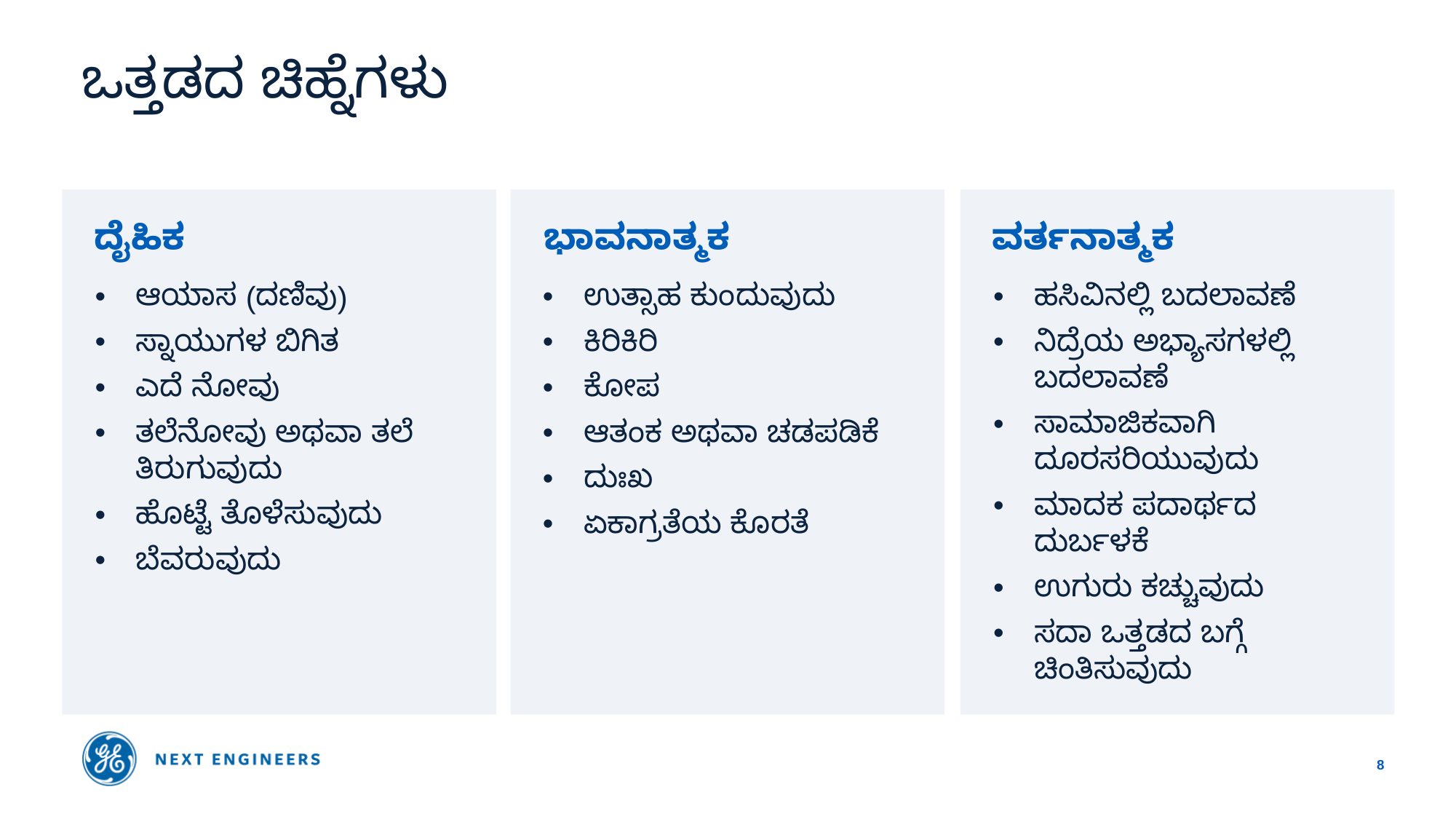

# ಒತ್ತಡದ ಚಿಹ್ನೆಗಳು
ದೈಹಿಕ

ಭಾವನಾತ್ಮಕ
ವರ್ತನಾತ್ಮಕ

ಆಯಾಸ (ದಣಿವು)
ಸ್ನಾಯುಗಳ ಬಿಗಿತ
ಎದೆ ನೋವು
ತಲೆನೋವು ಅಥವಾ ತಲೆ ತಿರುಗುವುದು
ಹೊಟ್ಟೆ ತೊಳೆಸುವುದು
ಬೆವರುವುದು

ಉತ್ಸಾಹ ಕುಂದುವುದು
ಕಿರಿಕಿರಿ
ಕೋಪ
ಆತಂಕ ಅಥವಾ ಚಡಪಡಿಕೆ
ದುಃಖ
ಏಕಾಗ್ರತೆಯ ಕೊರತೆ
ಹಸಿವಿನಲ್ಲಿ ಬದಲಾವಣೆ
ನಿದ್ರೆಯ ಅಭ್ಯಾಸಗಳಲ್ಲಿ ಬದಲಾವಣೆ
ಸಾಮಾಜಿಕವಾಗಿ ದೂರಸರಿಯುವುದು
ಮಾದಕ ಪದಾರ್ಥದ ದುರ್ಬಳಕೆ
ಉಗುರು ಕಚ್ಚುವುದು
ಸದಾ ಒತ್ತಡದ ಬಗ್ಗೆ ಚಿಂತಿಸುವುದು
8